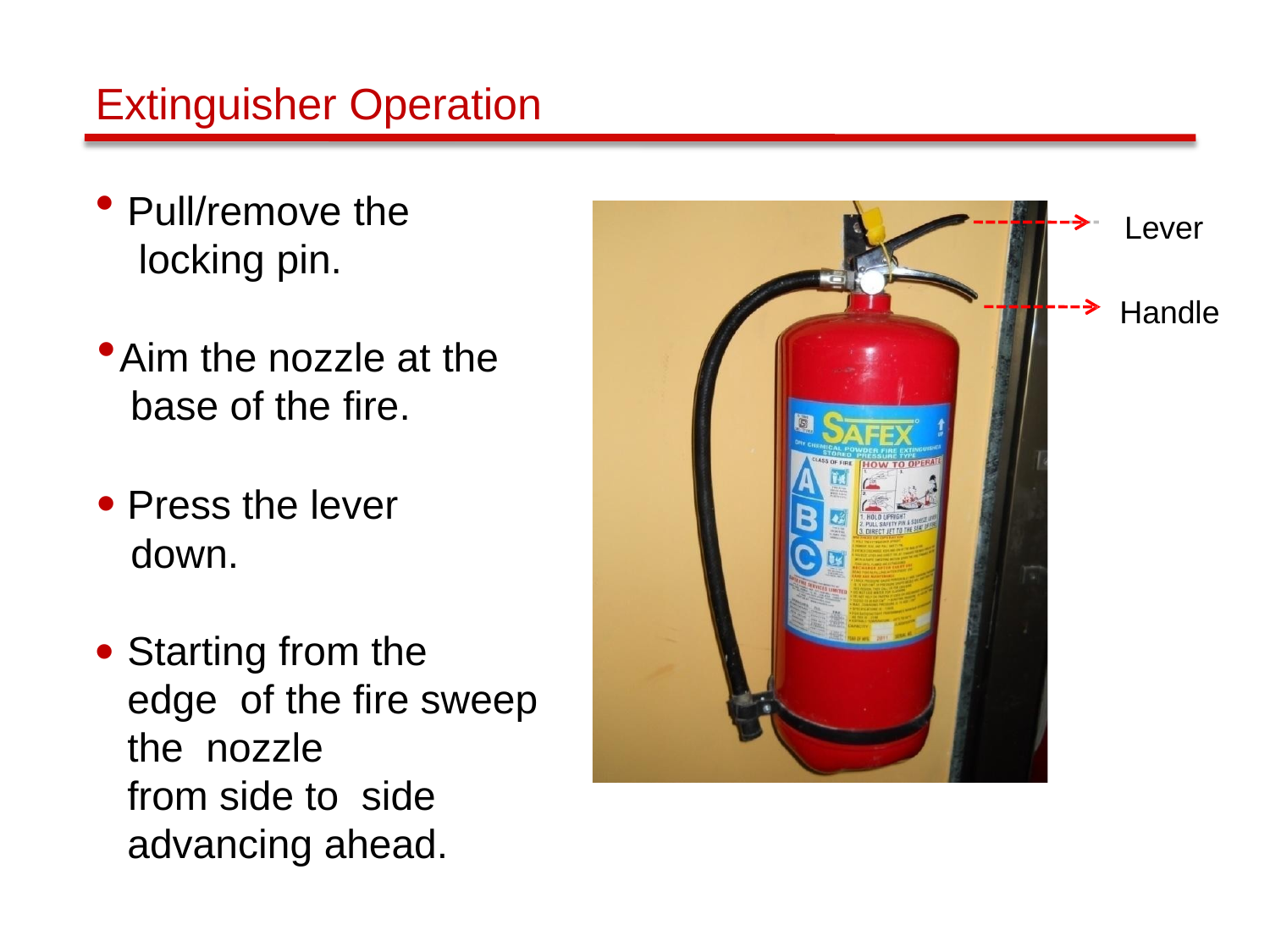

# Extinguisher Operation

Pull/remove the  locking pin.

Lever
Handle

Aim the nozzle at the  base of the fire.

Press the lever
down.

Starting from the	edge  of the fire sweep the  nozzle	from side to  side advancing ahead.